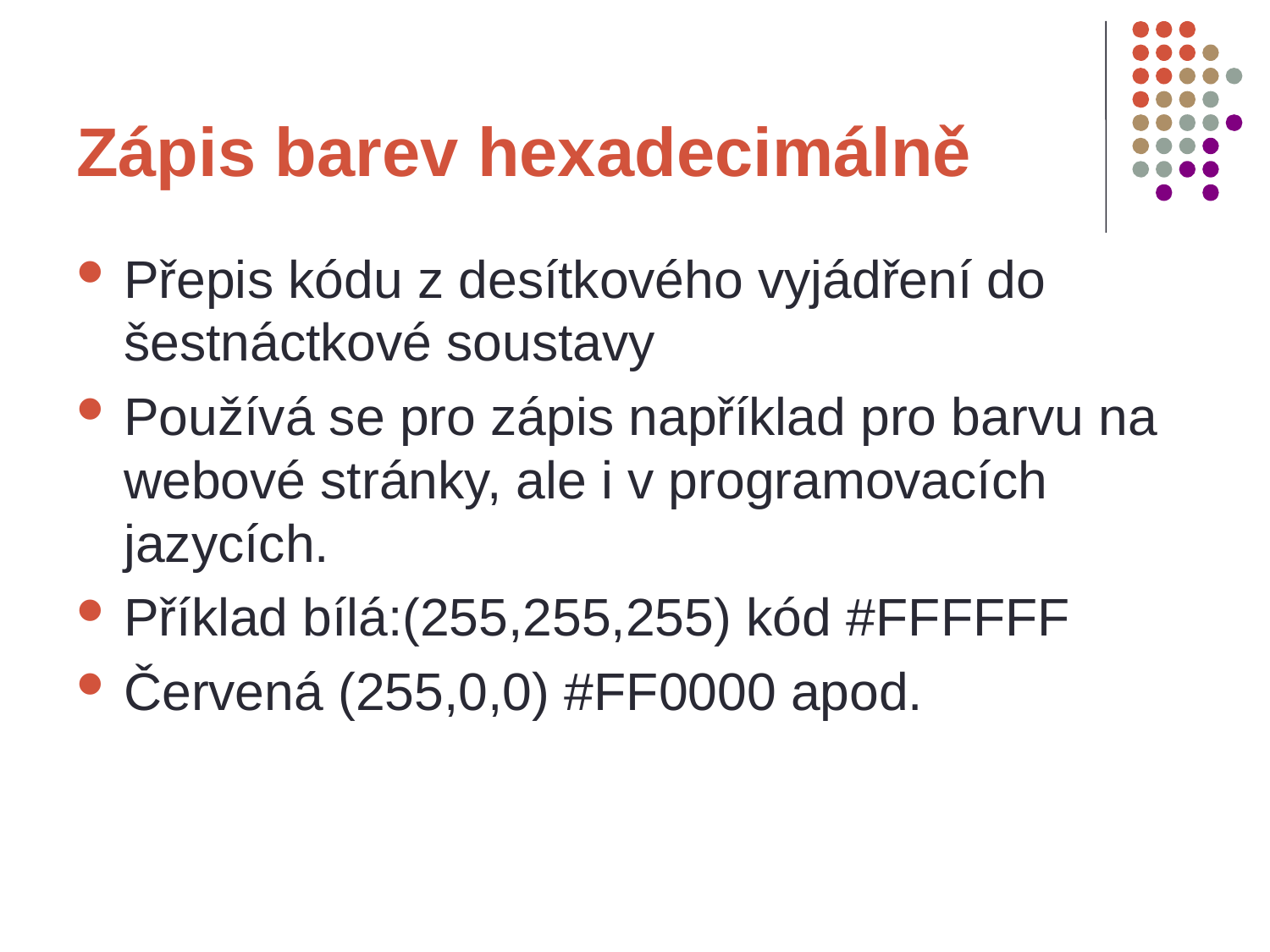

# Zápis barev hexadecimálně
Přepis kódu z desítkového vyjádření do šestnáctkové soustavy
Používá se pro zápis například pro barvu na webové stránky, ale i v programovacích jazycích.
Příklad bílá:(255,255,255) kód #FFFFFF
Červená (255,0,0) #FF0000 apod.